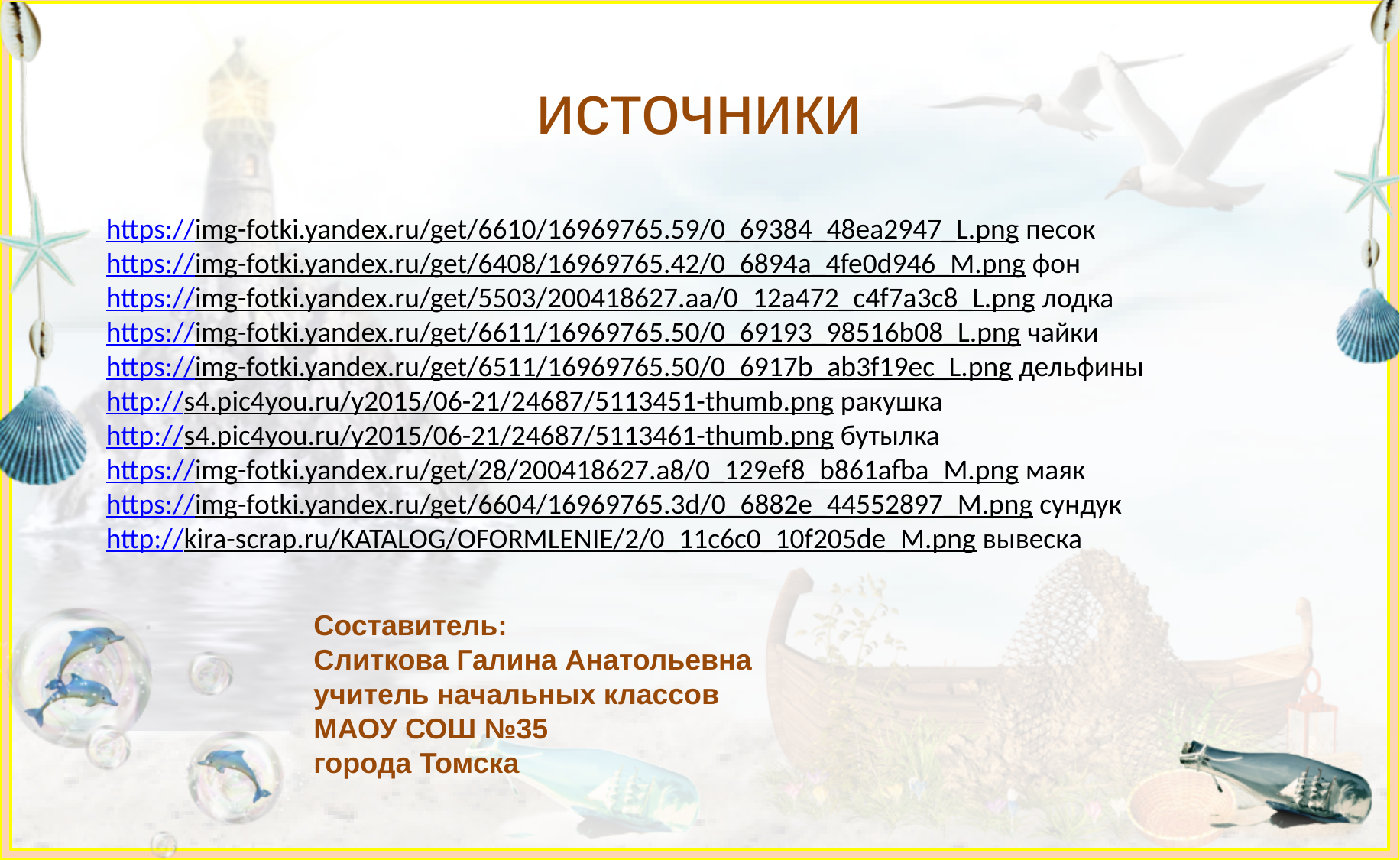

# источники
https://img-fotki.yandex.ru/get/6610/16969765.59/0_69384_48ea2947_L.png песок
https://img-fotki.yandex.ru/get/6408/16969765.42/0_6894a_4fe0d946_M.png фон
https://img-fotki.yandex.ru/get/5503/200418627.aa/0_12a472_c4f7a3c8_L.png лодка
https://img-fotki.yandex.ru/get/6611/16969765.50/0_69193_98516b08_L.png чайки
https://img-fotki.yandex.ru/get/6511/16969765.50/0_6917b_ab3f19ec_L.png дельфины
http://s4.pic4you.ru/y2015/06-21/24687/5113451-thumb.png ракушка
http://s4.pic4you.ru/y2015/06-21/24687/5113461-thumb.png бутылка
https://img-fotki.yandex.ru/get/28/200418627.a8/0_129ef8_b861afba_M.png маяк
https://img-fotki.yandex.ru/get/6604/16969765.3d/0_6882e_44552897_M.png сундук
http://kira-scrap.ru/KATALOG/OFORMLENIE/2/0_11c6c0_10f205de_M.png вывеска

Составитель:
Слиткова Галина Анатольевна
учитель начальных классов
МАОУ СОШ №35
города Томска